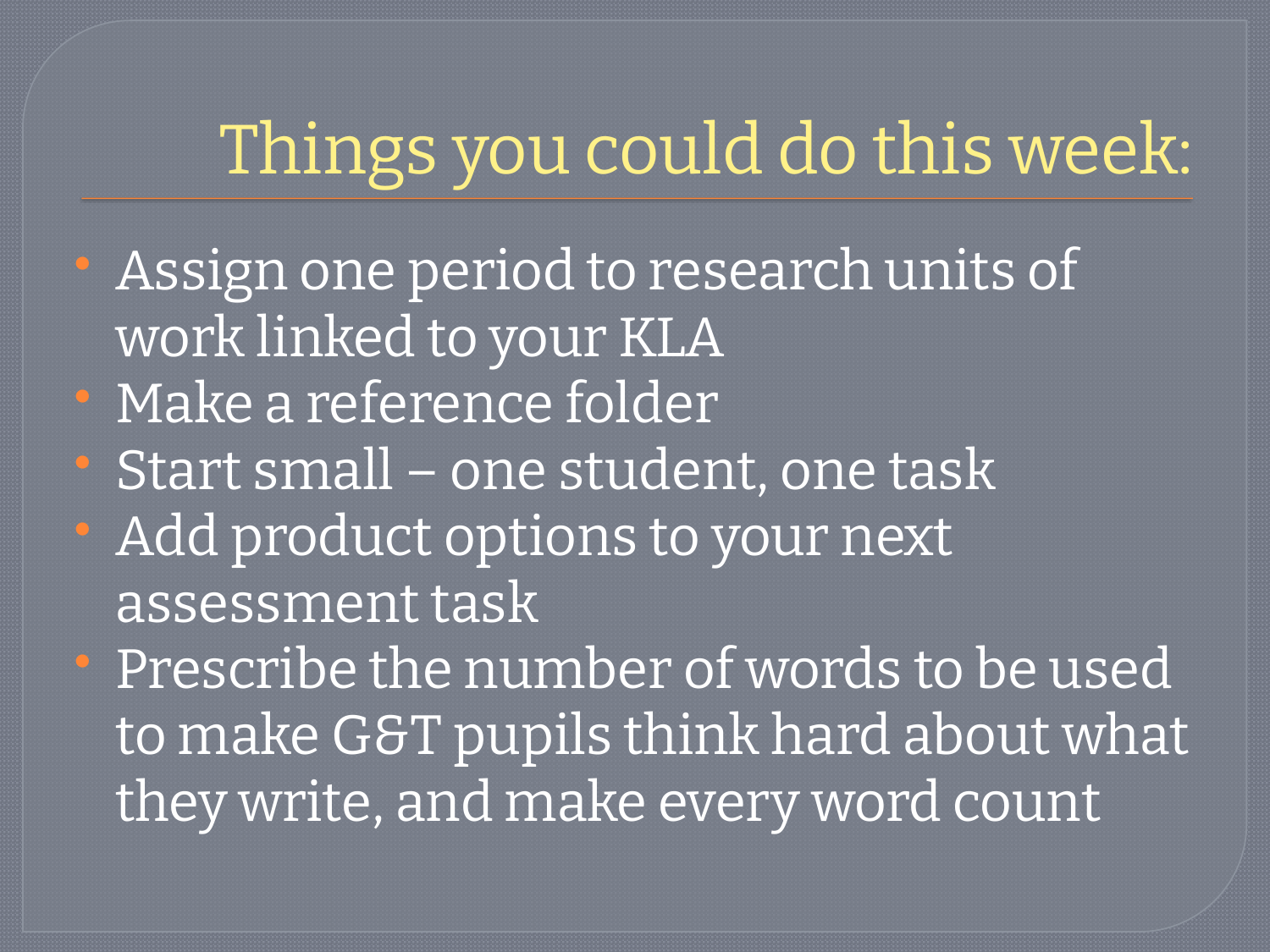

# Things you could do this week:
Assign one period to research units of work linked to your KLA
Make a reference folder
Start small – one student, one task
Add product options to your next assessment task
Prescribe the number of words to be used to make G&T pupils think hard about what they write, and make every word count